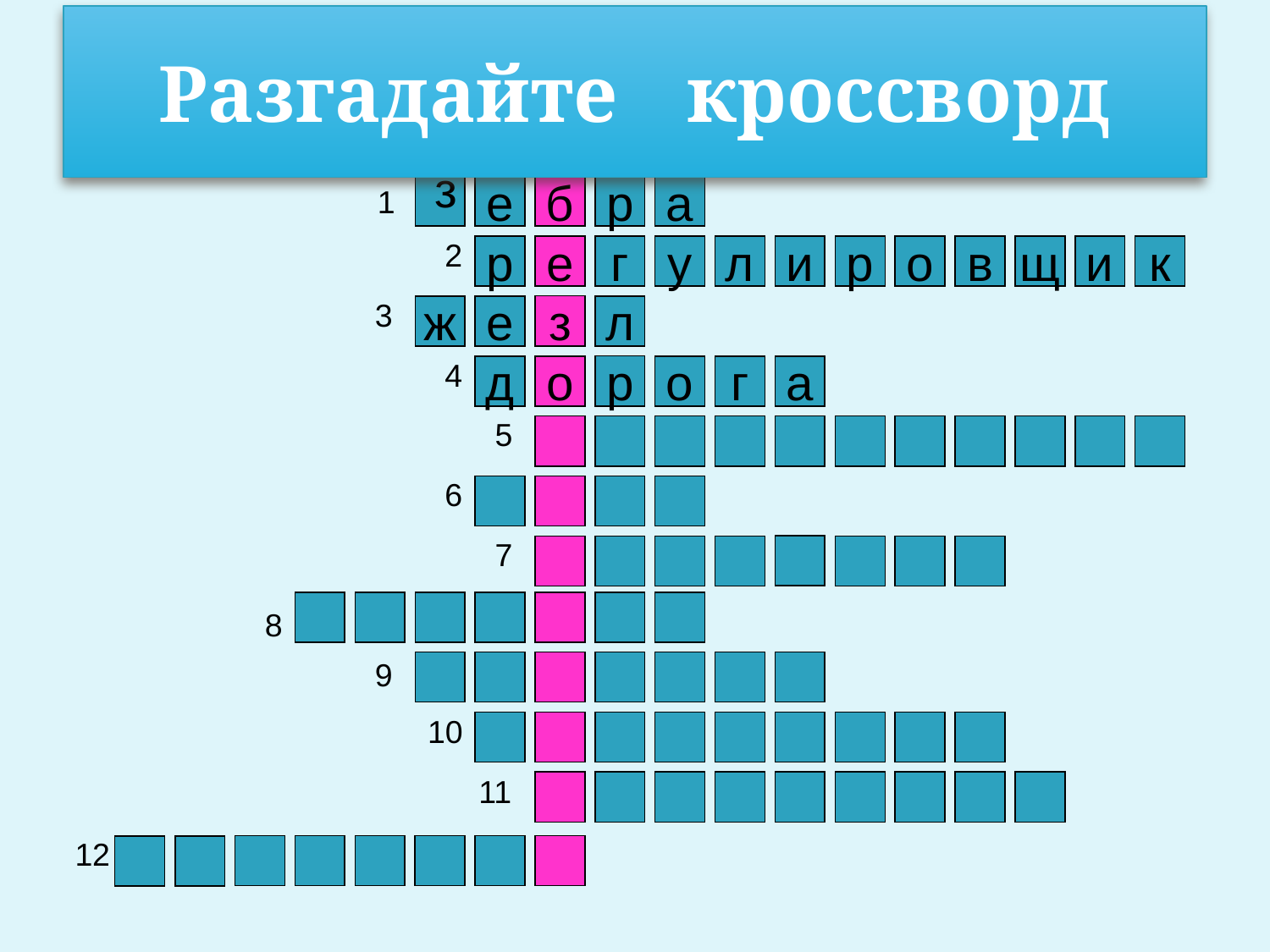

# Разгадайте    кроссворд
з
1

е
б
р
а
2
р
е
г
у
л
и
р
о
в
щ
и
к
3
з
ж
е

л
4
р
д
о

о
г
а
5

6

7

8
9

10

11

12